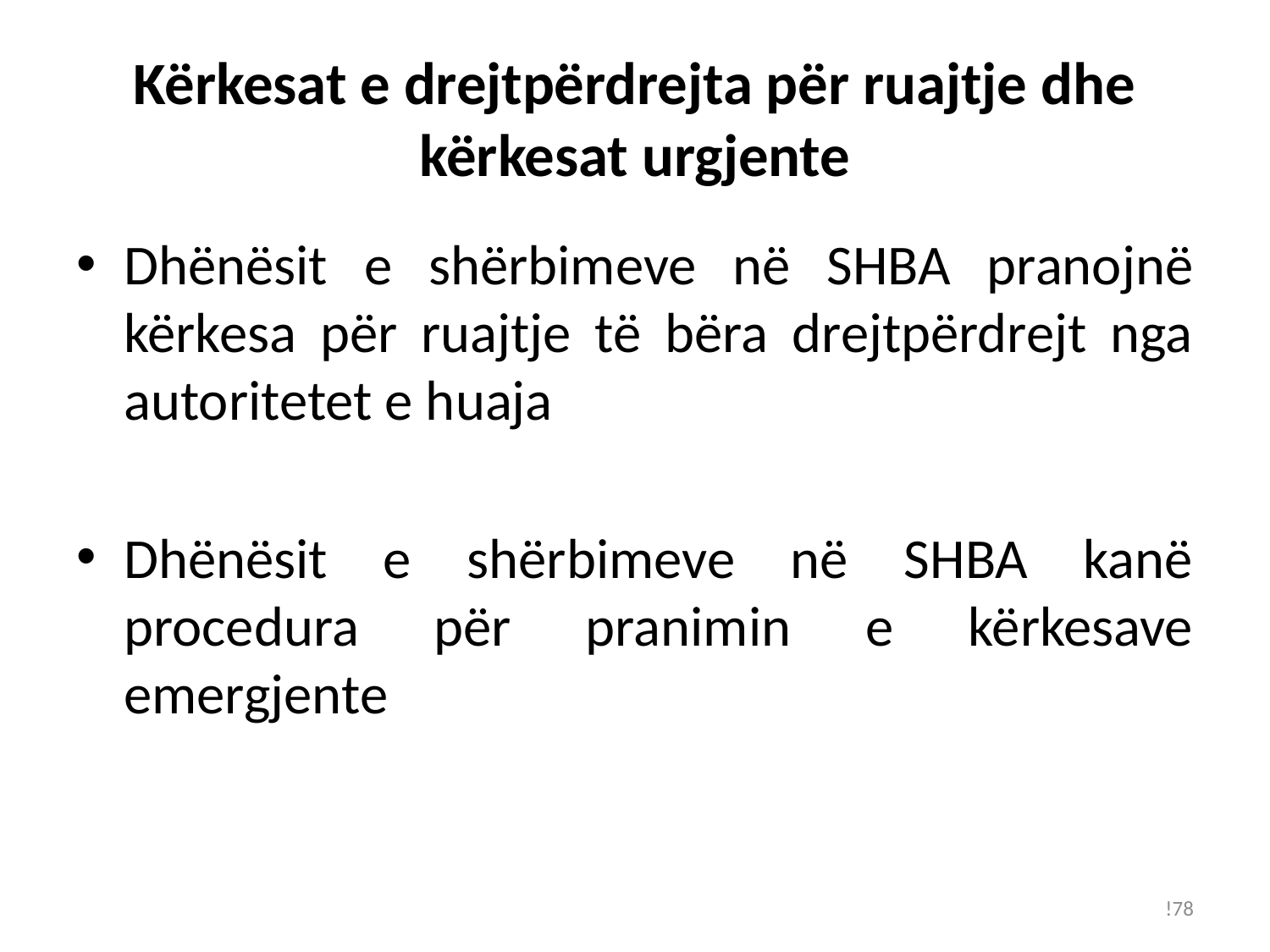

# Kërkesat e drejtpërdrejta për ruajtje dhe kërkesat urgjente
Dhënësit e shërbimeve në SHBA pranojnë kërkesa për ruajtje të bëra drejtpërdrejt nga autoritetet e huaja

Dhënësit e shërbimeve në SHBA kanë procedura për pranimin e kërkesave emergjente
!78